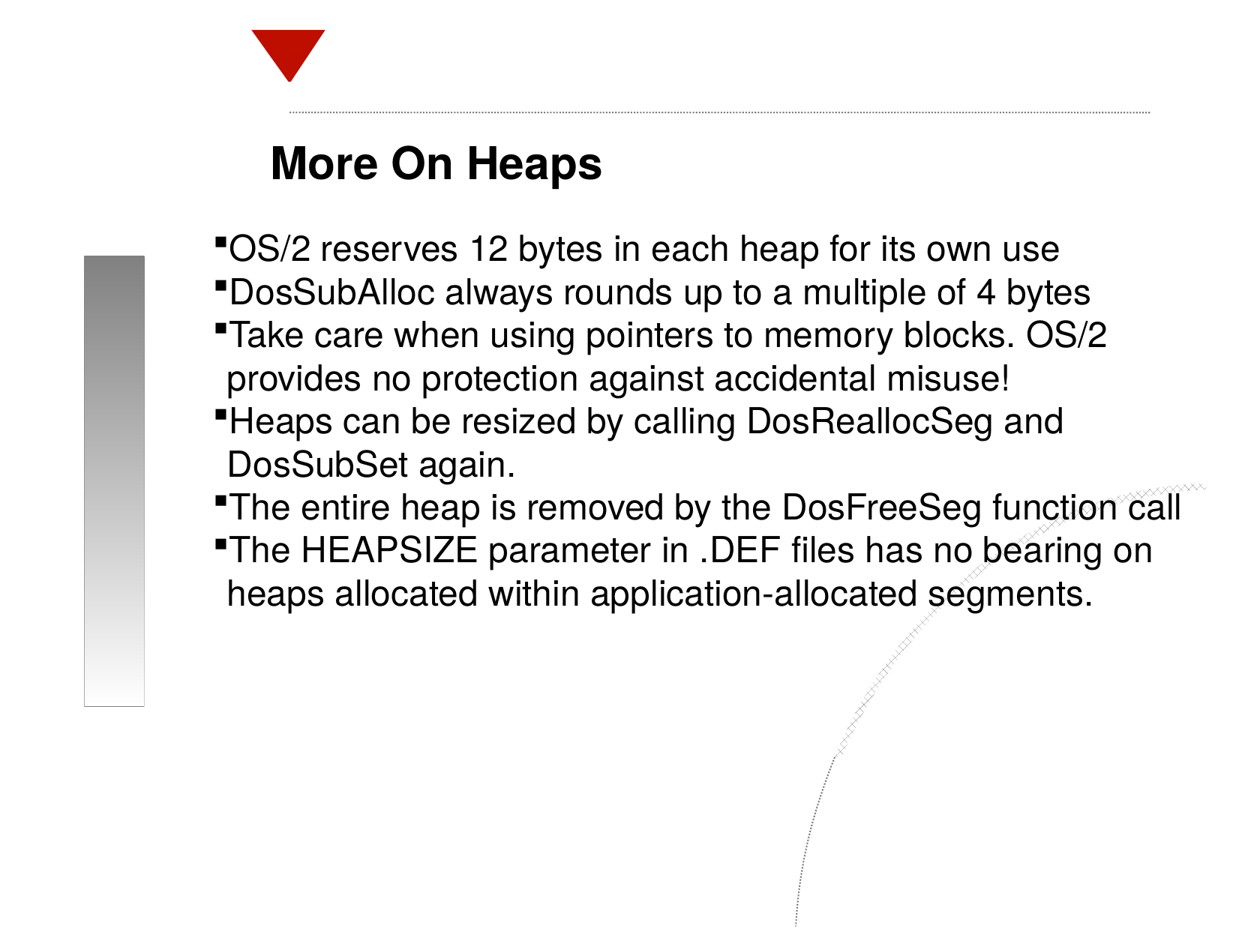

More On Heaps
OS/2 reserves 12 bytes in each heap for its own use
DosSubAlloc always rounds up to a multiple of 4 bytes
Take care when using pointers to memory blocks. OS/2 provides no protection against accidental misuse!
Heaps can be resized by calling DosReallocSeg and DosSubSet again.
The entire heap is removed by the DosFreeSeg function call
The HEAPSIZE parameter in .DEF files has no bearing on heaps allocated within application-allocated segments.